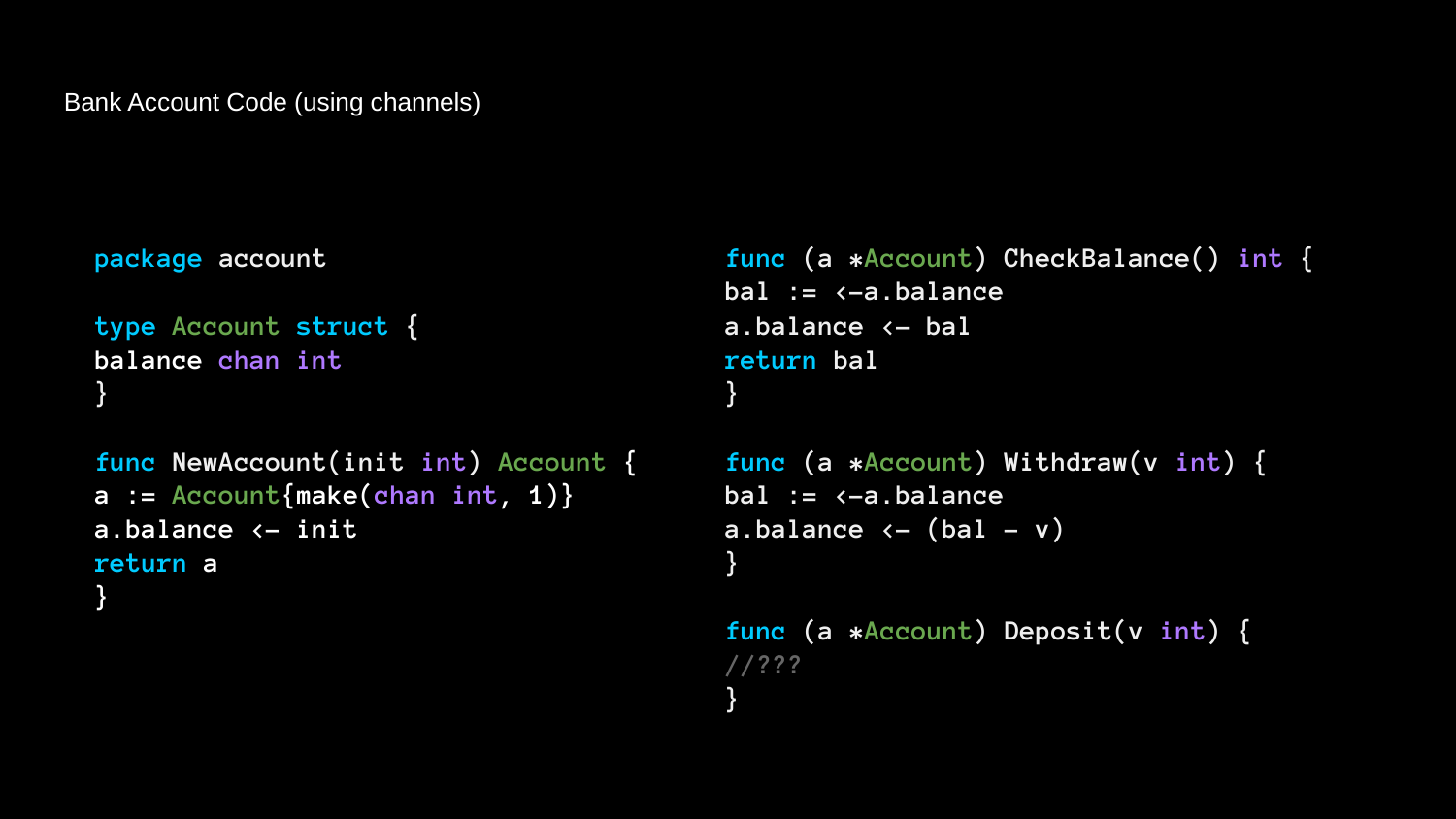

Bank Account Code (using channels)
package account

type Account struct {
balance chan int
}

func NewAccount(init int) Account {
a := Account{make(chan int, 1)}
a.balance <- init
return a
}

func (a *Account) CheckBalance() int {
bal := <-a.balance
a.balance <- bal
return bal
}

func (a *Account) Withdraw(v int) {
bal := <-a.balance
a.balance <- (bal - v)
}

func (a *Account) Deposit(v int) {
//???
}